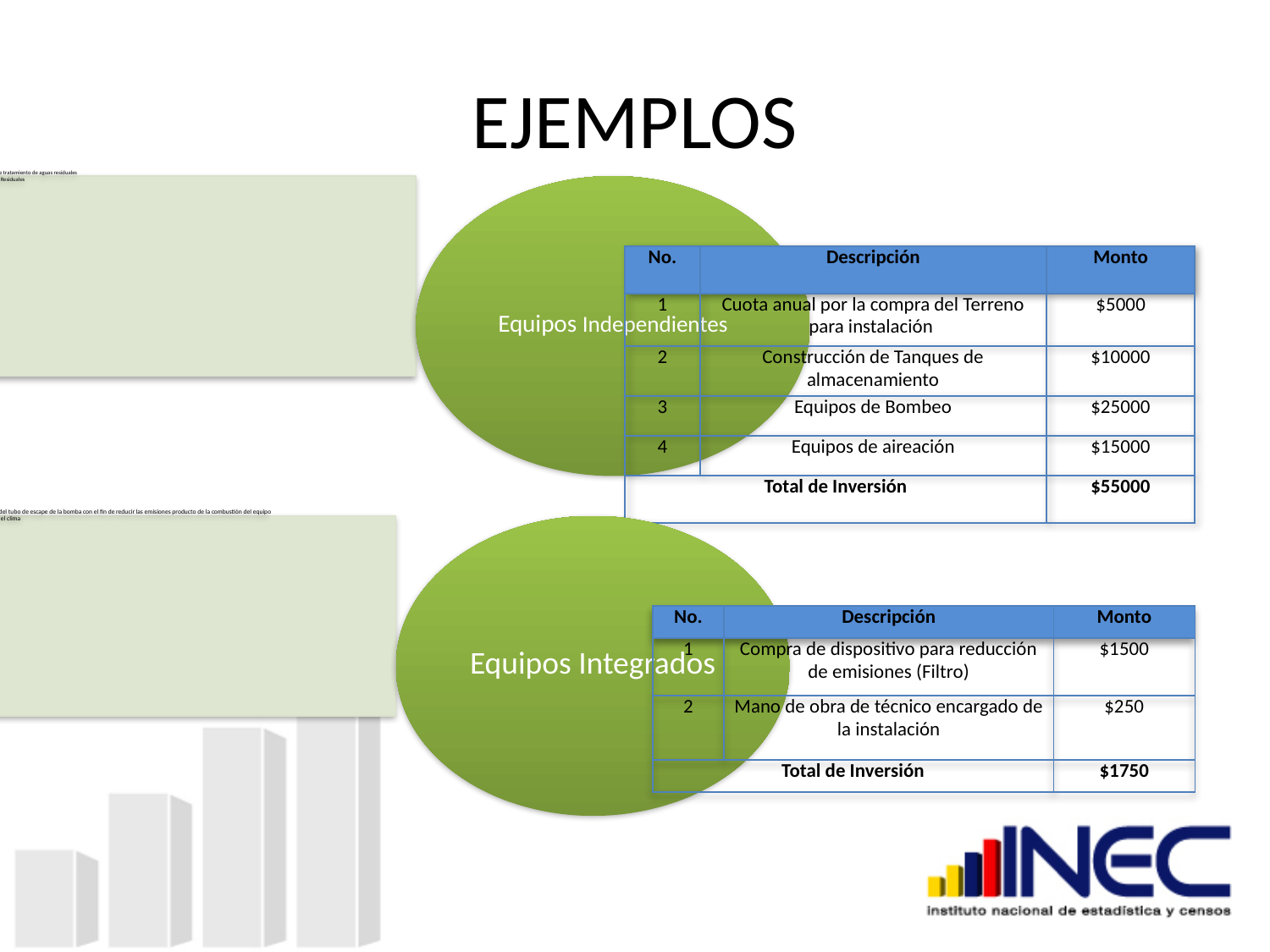

# EJEMPLOS
Equipos Independientes
| No. | Descripción | Monto |
| --- | --- | --- |
| 1 | Cuota anual por la compra del Terreno para instalación | $5000 |
| 2 | Construcción de Tanques de almacenamiento | $10000 |
| 3 | Equipos de Bombeo | $25000 |
| 4 | Equipos de aireación | $15000 |
| Total de Inversión |  | $55000 |
Equipos Integrados
| No. | Descripción | Monto |
| --- | --- | --- |
| 1 | Compra de dispositivo para reducción de emisiones (Filtro) | $1500 |
| 2 | Mano de obra de técnico encargado de la instalación | $250 |
| Total de Inversión |  | $1750 |